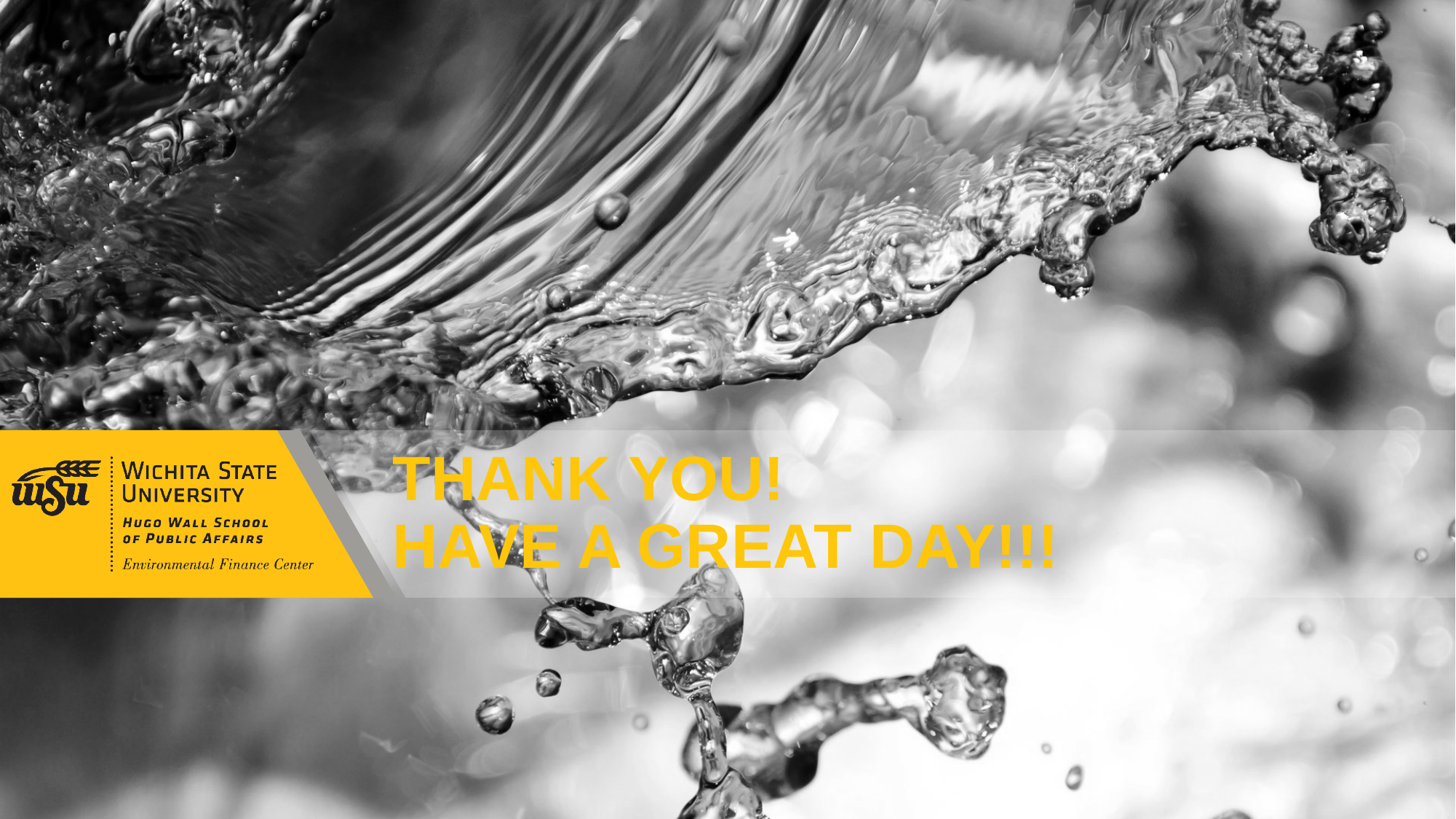

# Thank you! Have a great Day!!!